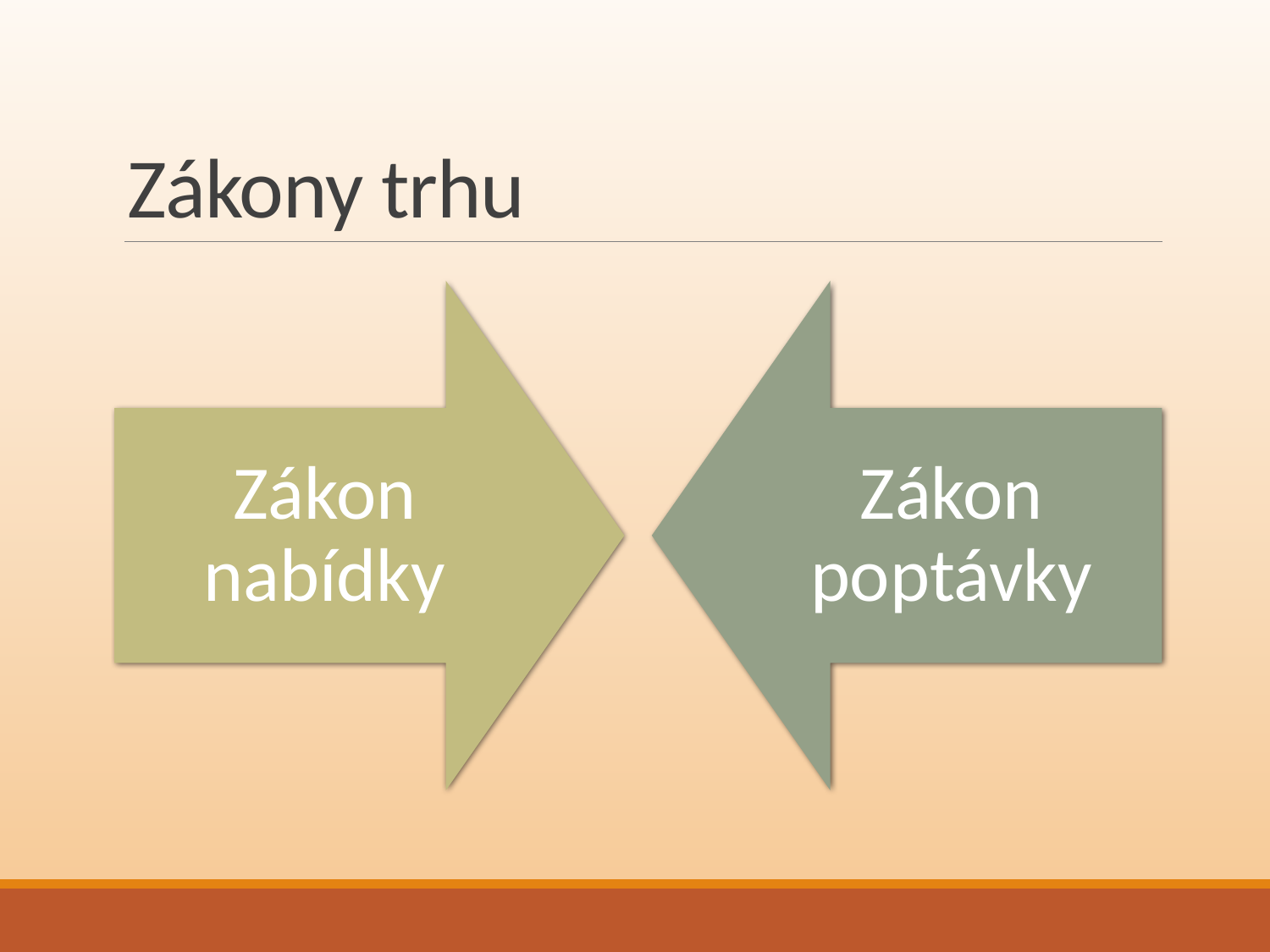

# Zákony trhu
Zákon nabídky
Zákon poptávky